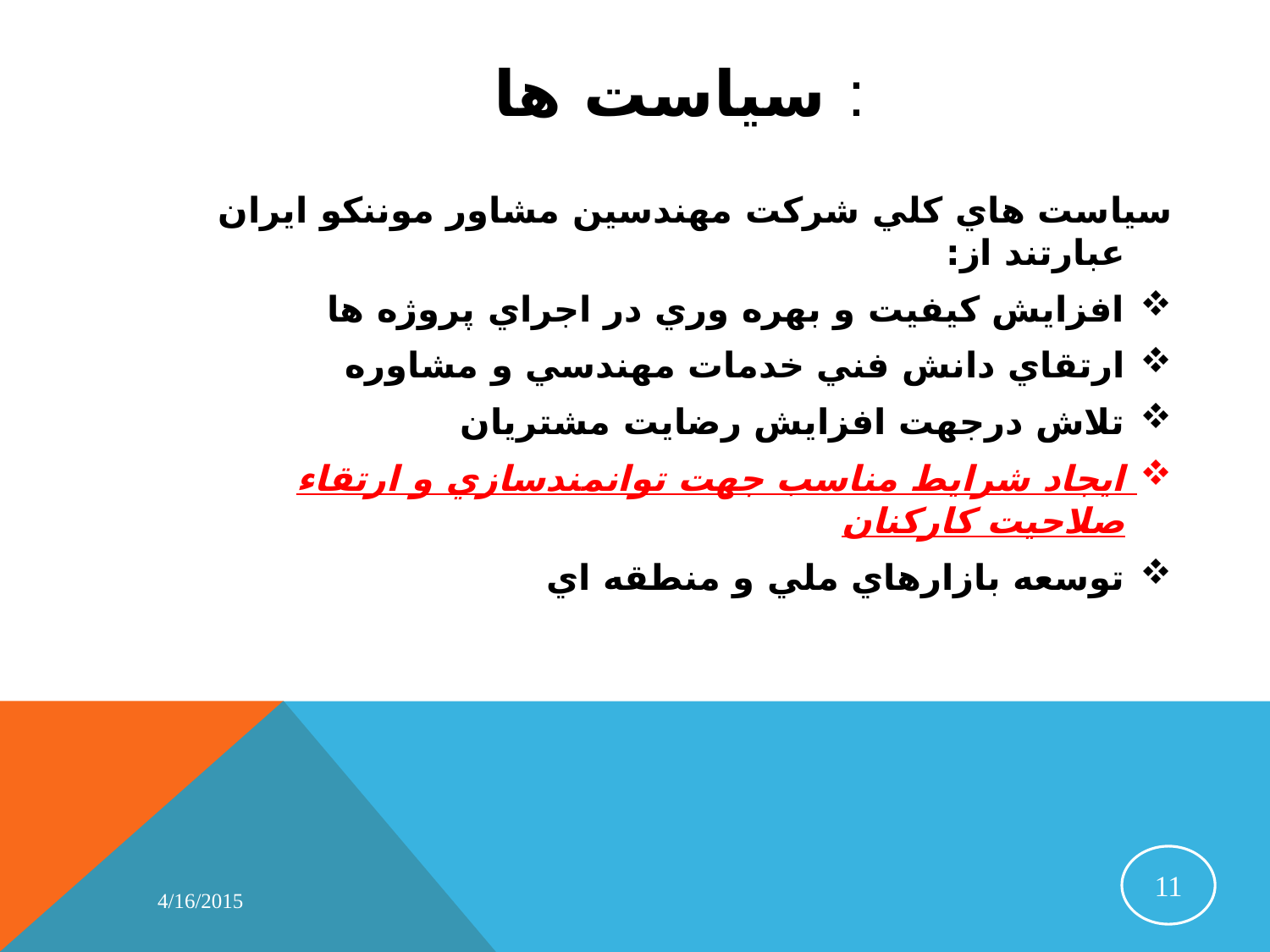

# سياست ها :
سياست هاي كلي شركت مهندسين مشاور موننكو ايران عبارتند از:
افزايش كيفيت و بهره وري در اجراي پروژه ها
ارتقاي دانش فني خدمات مهندسي و مشاوره
تلاش درجهت افزايش رضايت مشتريان
ايجاد شرايط مناسب جهت توانمندسازي و ارتقاء صلاحيت كاركنان
توسعه بازارهاي ملي و منطقه اي
11
4/16/2015